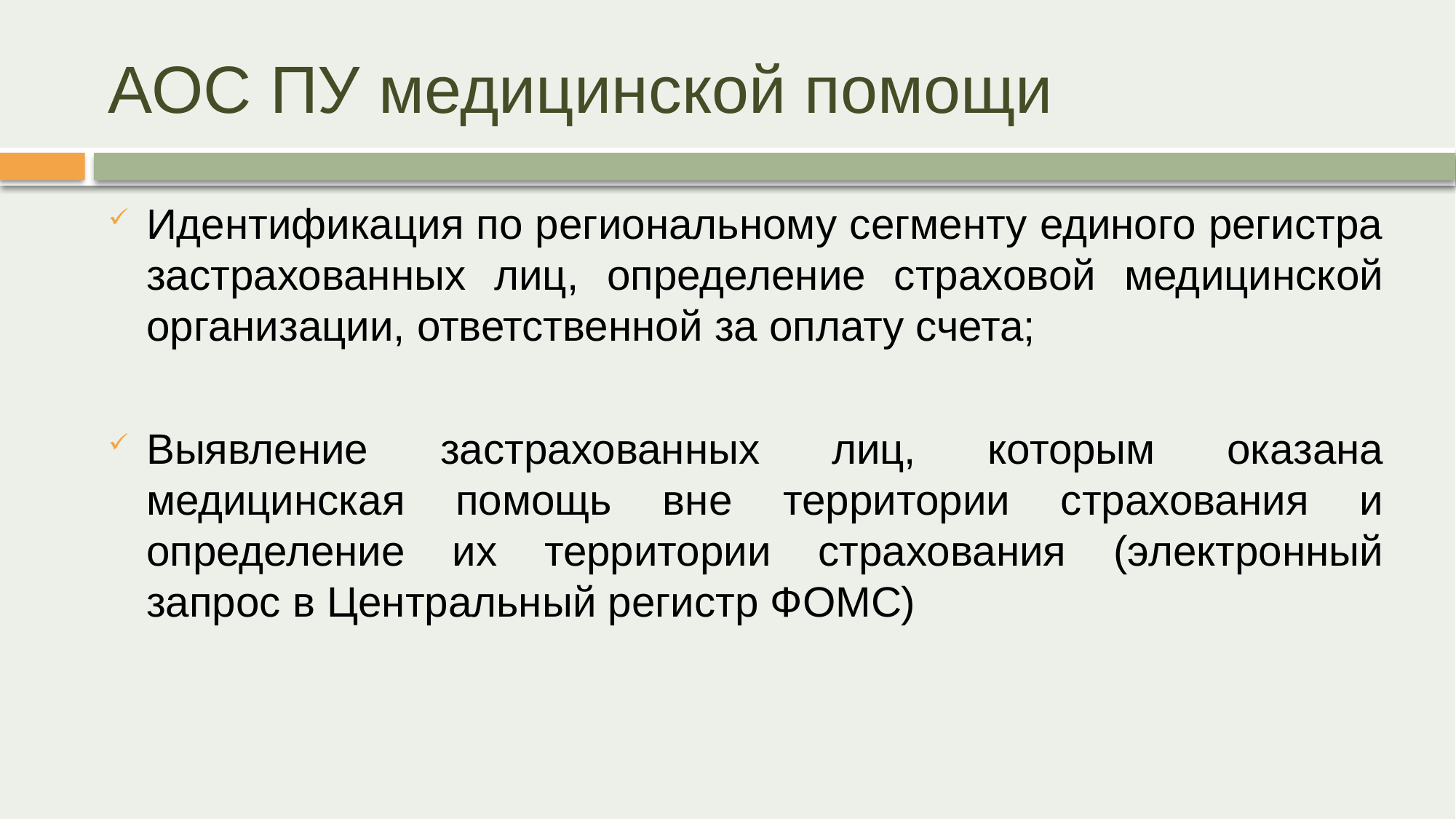

# АОС ПУ медицинской помощи
Идентификация по региональному сегменту единого регистра застрахованных лиц, определение страховой медицинской организации, ответственной за оплату счета;

Выявление застрахованных лиц, которым оказана медицинская помощь вне территории страхования и определение их территории страхования (электронный запрос в Центральный регистр ФОМС)